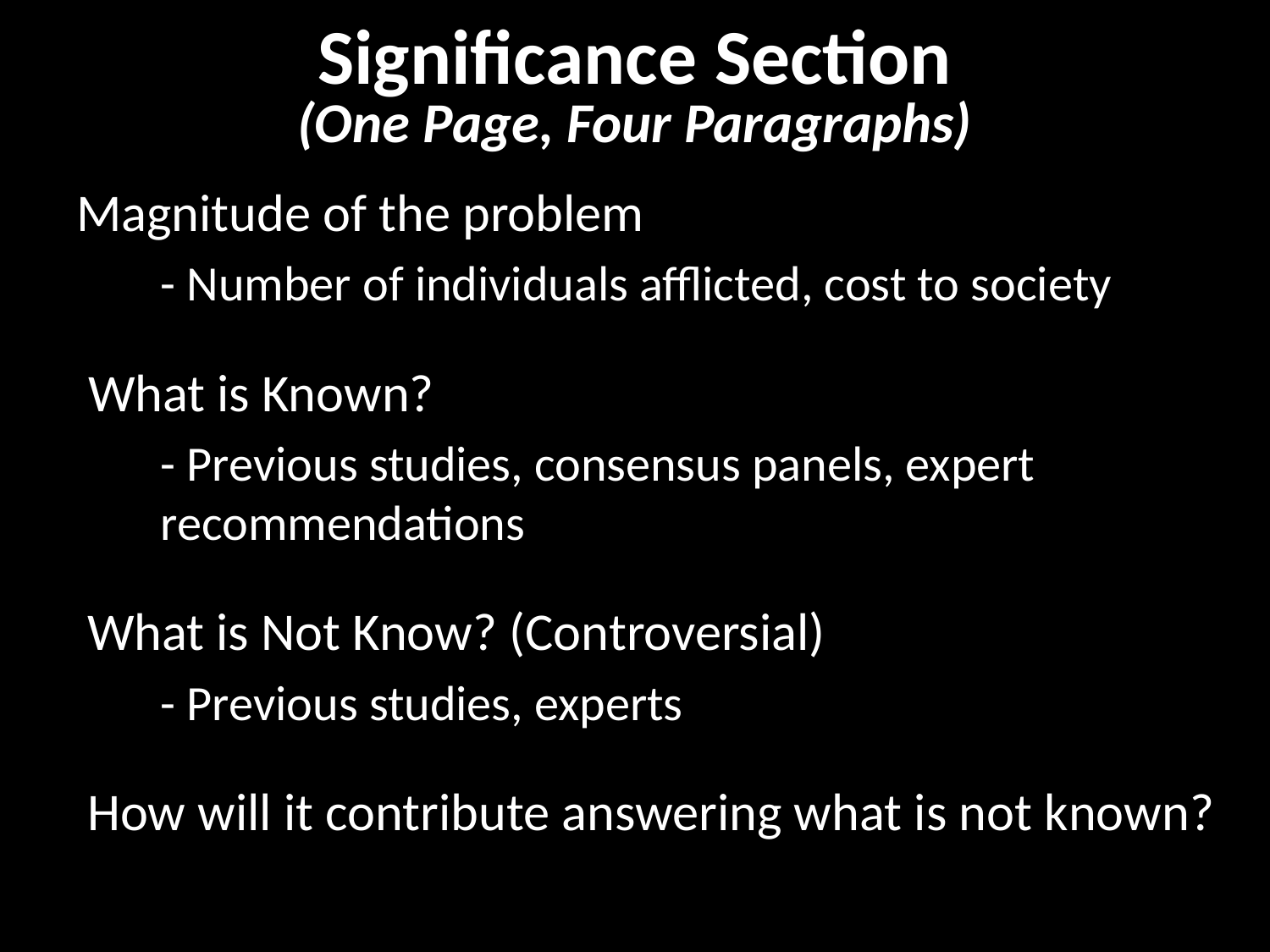

# Significance Section (One Page, Four Paragraphs)
Magnitude of the problem
	- Number of individuals afflicted, cost to society

 What is Known?
	- Previous studies, consensus panels, expert   	recommendations

 What is Not Know? (Controversial)
	- Previous studies, experts

 How will it contribute answering what is not known?